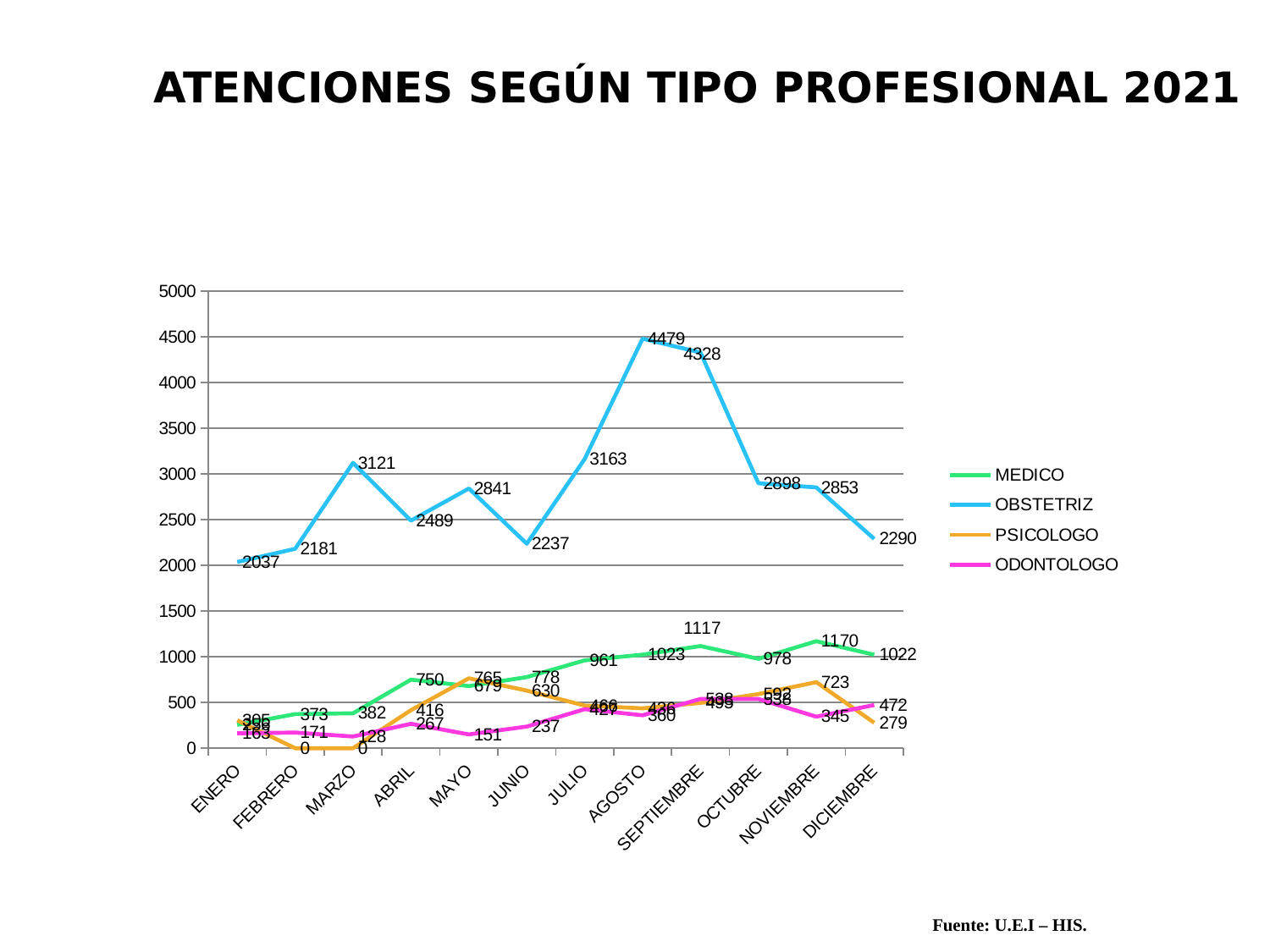

ATENCIONES SEGÚN TIPO PROFESIONAL 2021

### Chart

| Category | MEDICO | OBSTETRIZ | PSICOLOGO | ODONTOLOGO |
|---|---|---|---|---|
| ENERO | 256.0 | 2037.0 | 305.0 | 163.0 |
| FEBRERO | 373.0 | 2181.0 | 0.0 | 171.0 |
| MARZO | 382.0 | 3121.0 | 0.0 | 128.0 |
| ABRIL | 750.0 | 2489.0 | 416.0 | 267.0 |
| MAYO | 679.0 | 2841.0 | 765.0 | 151.0 |
| JUNIO | 778.0 | 2237.0 | 630.0 | 237.0 |
| JULIO | 961.0 | 3163.0 | 466.0 | 427.0 |
| AGOSTO | 1023.0 | 4479.0 | 436.0 | 360.0 |
| SEPTIEMBRE | 1117.0 | 4328.0 | 495.0 | 538.0 |
| OCTUBRE | 978.0 | 2898.0 | 592.0 | 538.0 |
| NOVIEMBRE | 1170.0 | 2853.0 | 723.0 | 345.0 |
| DICIEMBRE | 1022.0 | 2290.0 | 279.0 | 472.0 |
Fuente: U.E.I – HIS.